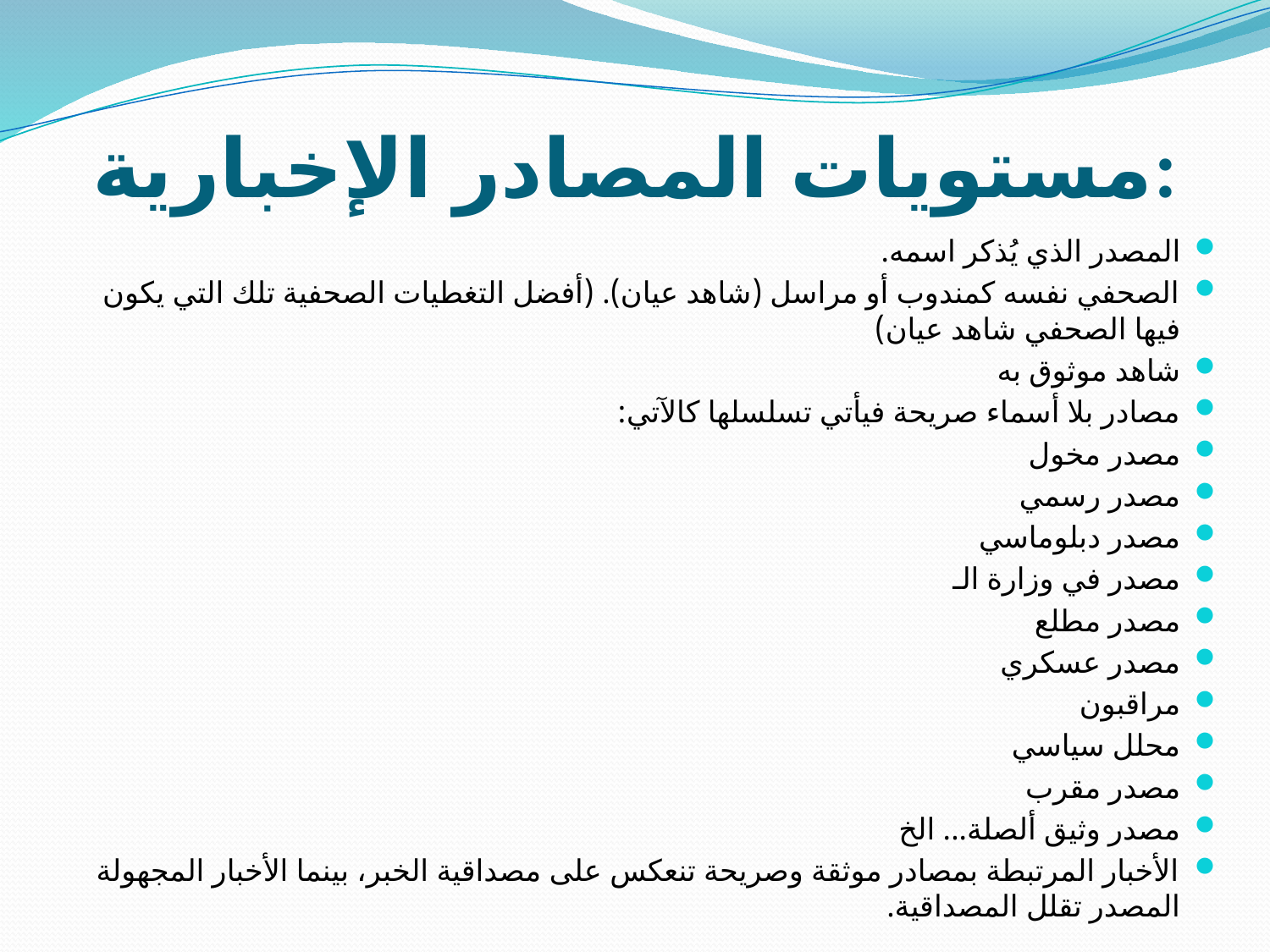

# مستويات المصادر الإخبارية:
المصدر الذي يُذكر اسمه.
الصحفي نفسه كمندوب أو مراسل (شاهد عيان). (أفضل التغطيات الصحفية تلك التي يكون فيها الصحفي شاهد عيان)
شاهد موثوق به
مصادر بلا أسماء صريحة فيأتي تسلسلها كالآتي:
مصدر مخول
مصدر رسمي
مصدر دبلوماسي
مصدر في وزارة الـ
مصدر مطلع
مصدر عسكري
مراقبون
محلل سياسي
مصدر مقرب
مصدر وثيق ألصلة... الخ
الأخبار المرتبطة بمصادر موثقة وصريحة تنعكس على مصداقية الخبر، بينما الأخبار المجهولة المصدر تقلل المصداقية.